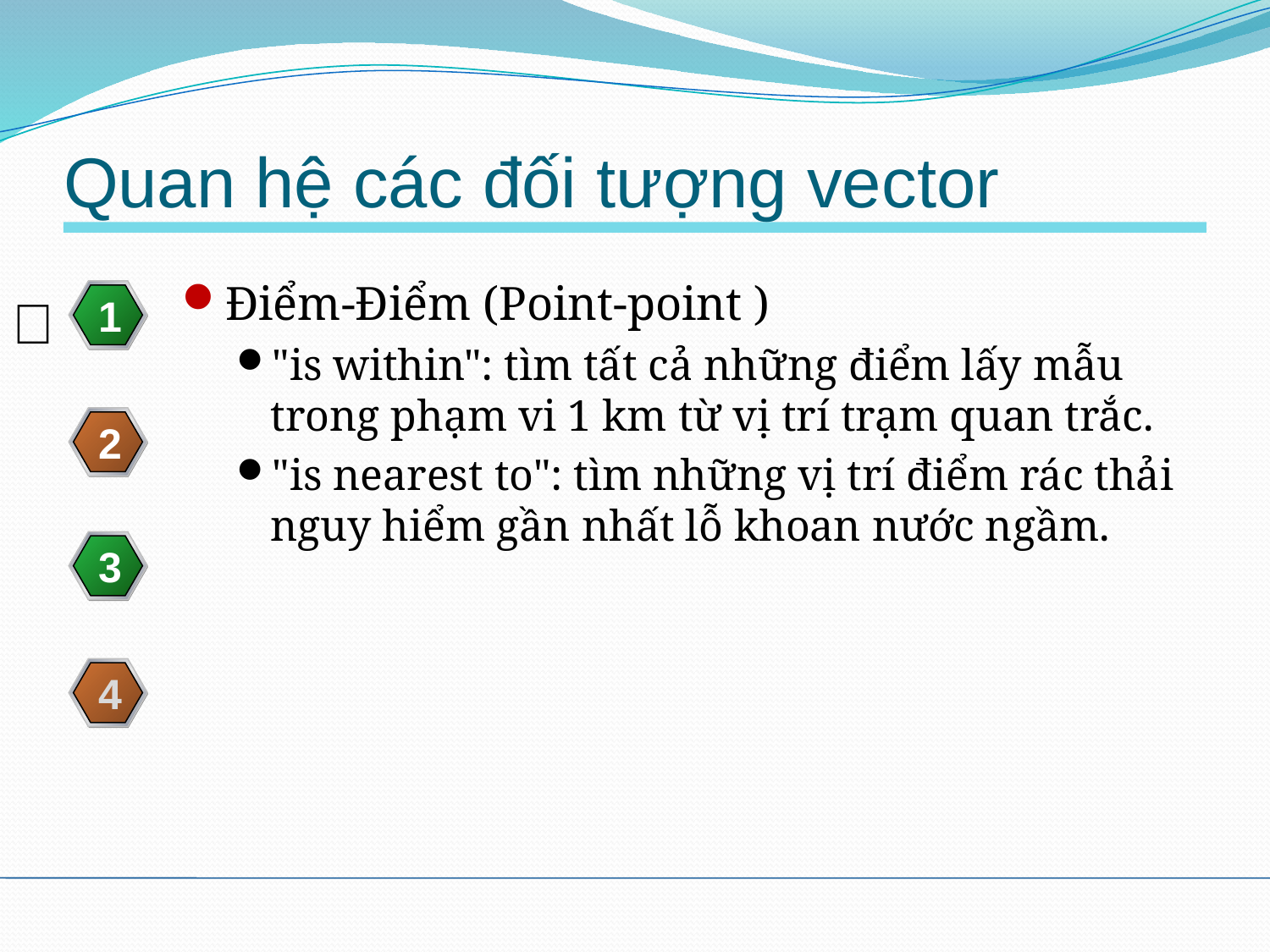

# Quan hệ các đối tượng vector
Điểm-Điểm (Point-point )
"is within": tìm tất cả những điểm lấy mẫu trong phạm vi 1 km từ vị trí trạm quan trắc.
"is nearest to": tìm những vị trí điểm rác thải nguy hiểm gần nhất lỗ khoan nước ngầm.